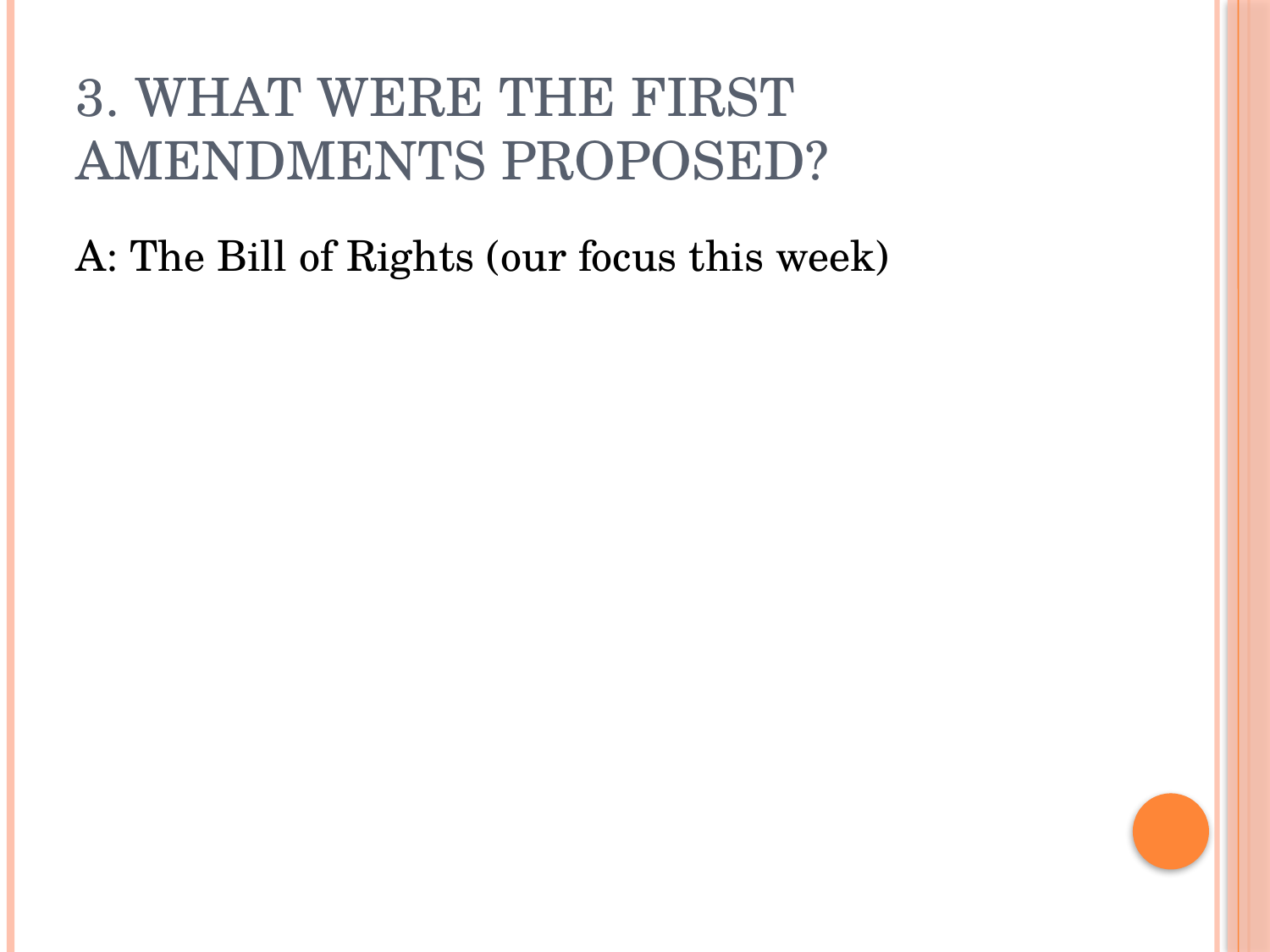

# 3. What were the first amendments proposed?
A: The Bill of Rights (our focus this week)